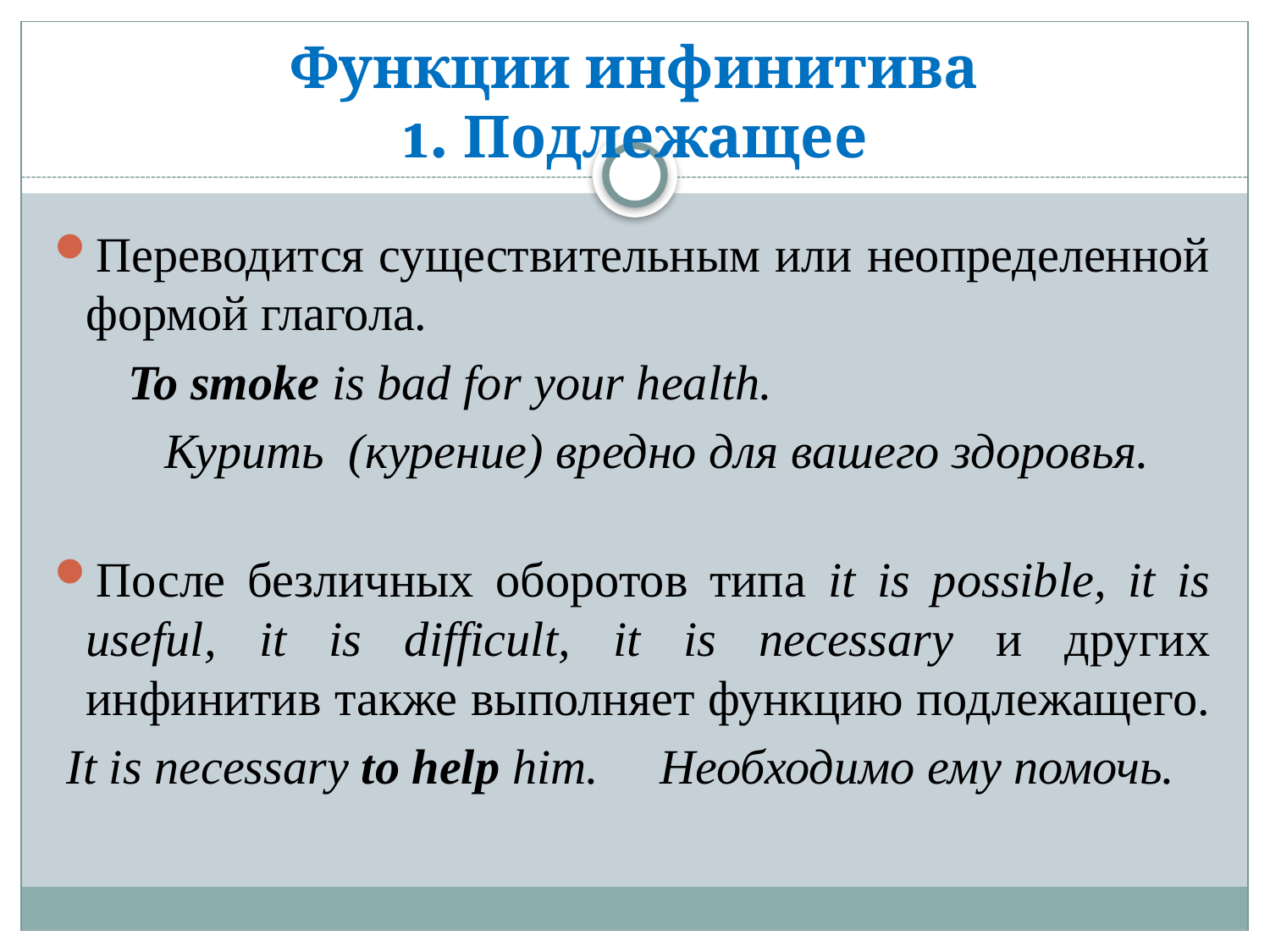

# Функции инфинитива 1. Подлежащее
Переводится существительным или неопределенной формой глагола.
      To smoke is bad for your health.
         Курить  (курение) вредно для вашего здоровья.

После безличных оборотов типа it is possible, it is useful, it is difficult, it is necessary и других инфинитив также выполняет функцию подлежащего.
 It is necessary to help him.     Необходимо ему помочь.